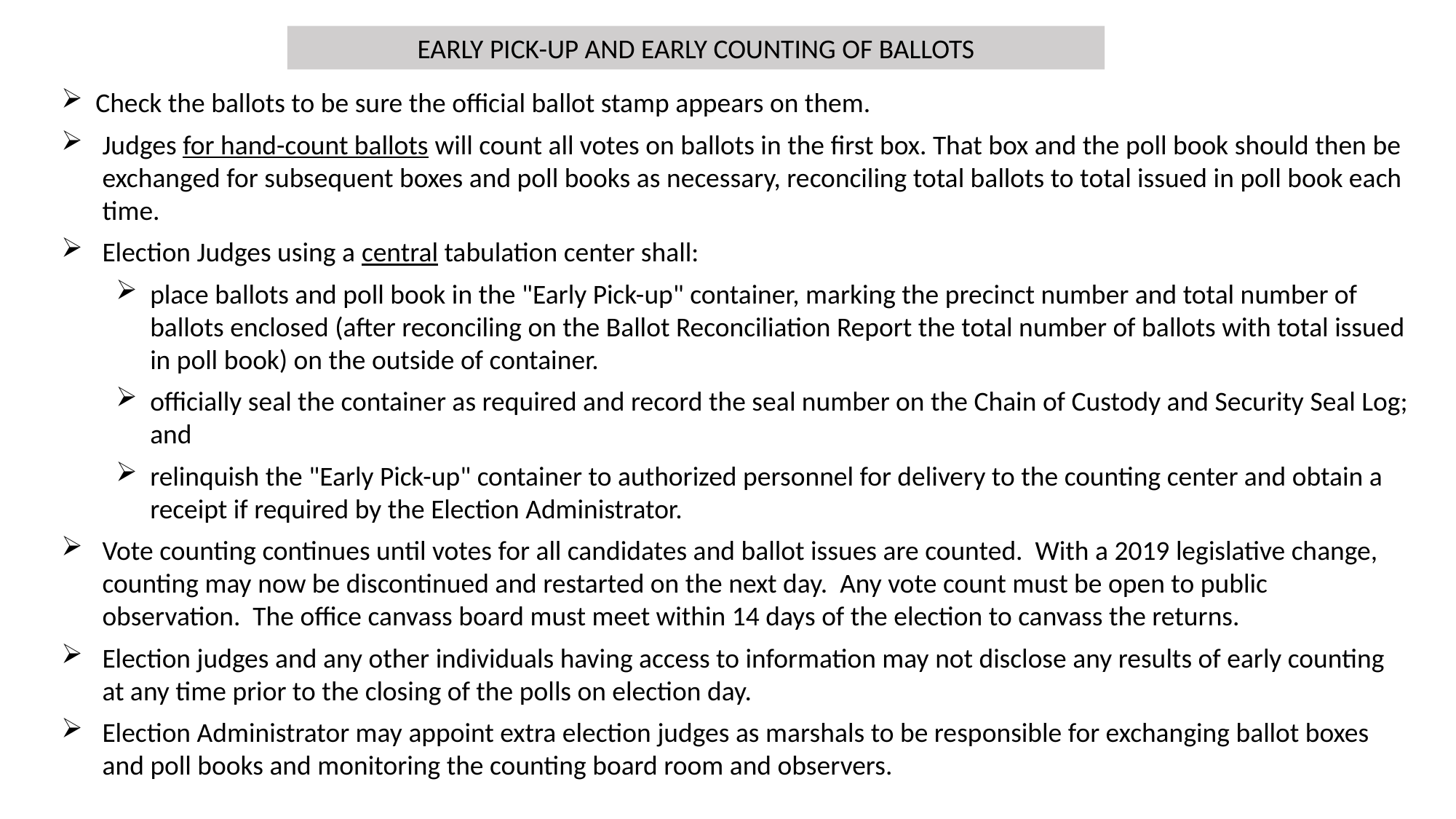

EARLY PICK-UP AND EARLY COUNTING OF BALLOTS
Check the ballots to be sure the official ballot stamp appears on them.
Judges for hand-count ballots will count all votes on ballots in the first box. That box and the poll book should then be exchanged for subsequent boxes and poll books as necessary, reconciling total ballots to total issued in poll book each time.
Election Judges using a central tabulation center shall:
place ballots and poll book in the "Early Pick-up" container, marking the precinct number and total number of ballots enclosed (after reconciling on the Ballot Reconciliation Report the total number of ballots with total issued in poll book) on the outside of container.
officially seal the container as required and record the seal number on the Chain of Custody and Security Seal Log; and
relinquish the "Early Pick-up" container to authorized personnel for delivery to the counting center and obtain a receipt if required by the Election Administrator.
Vote counting continues until votes for all candidates and ballot issues are counted.  With a 2019 legislative change, counting may now be discontinued and restarted on the next day.  Any vote count must be open to public observation.  The office canvass board must meet within 14 days of the election to canvass the returns.
Election judges and any other individuals having access to information may not disclose any results of early counting at any time prior to the closing of the polls on election day.
Election Administrator may appoint extra election judges as marshals to be responsible for exchanging ballot boxes and poll books and monitoring the counting board room and observers.